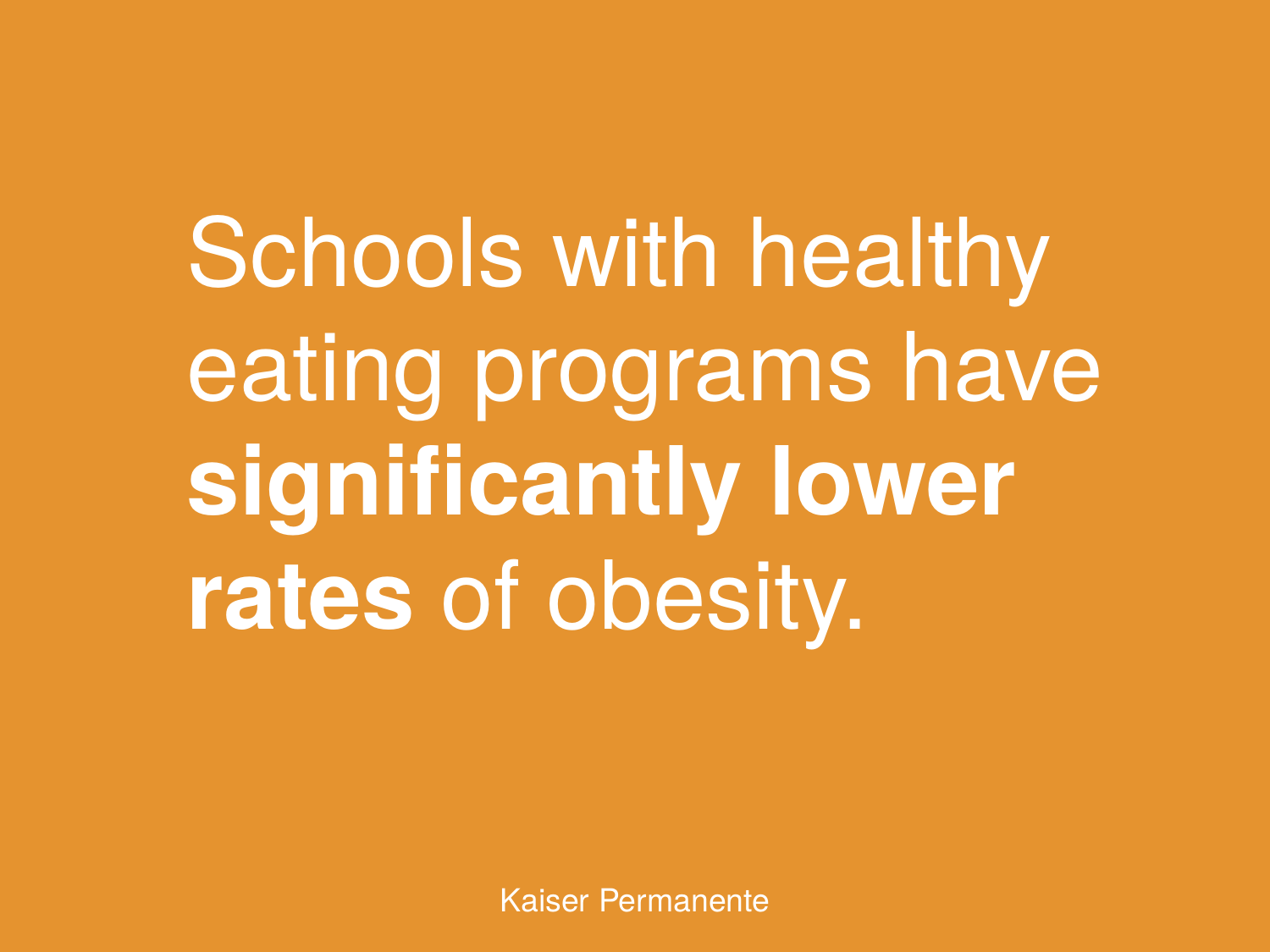

Schools with healthy eating programs have significantly lower
rates of obesity.
Kaiser Permanente